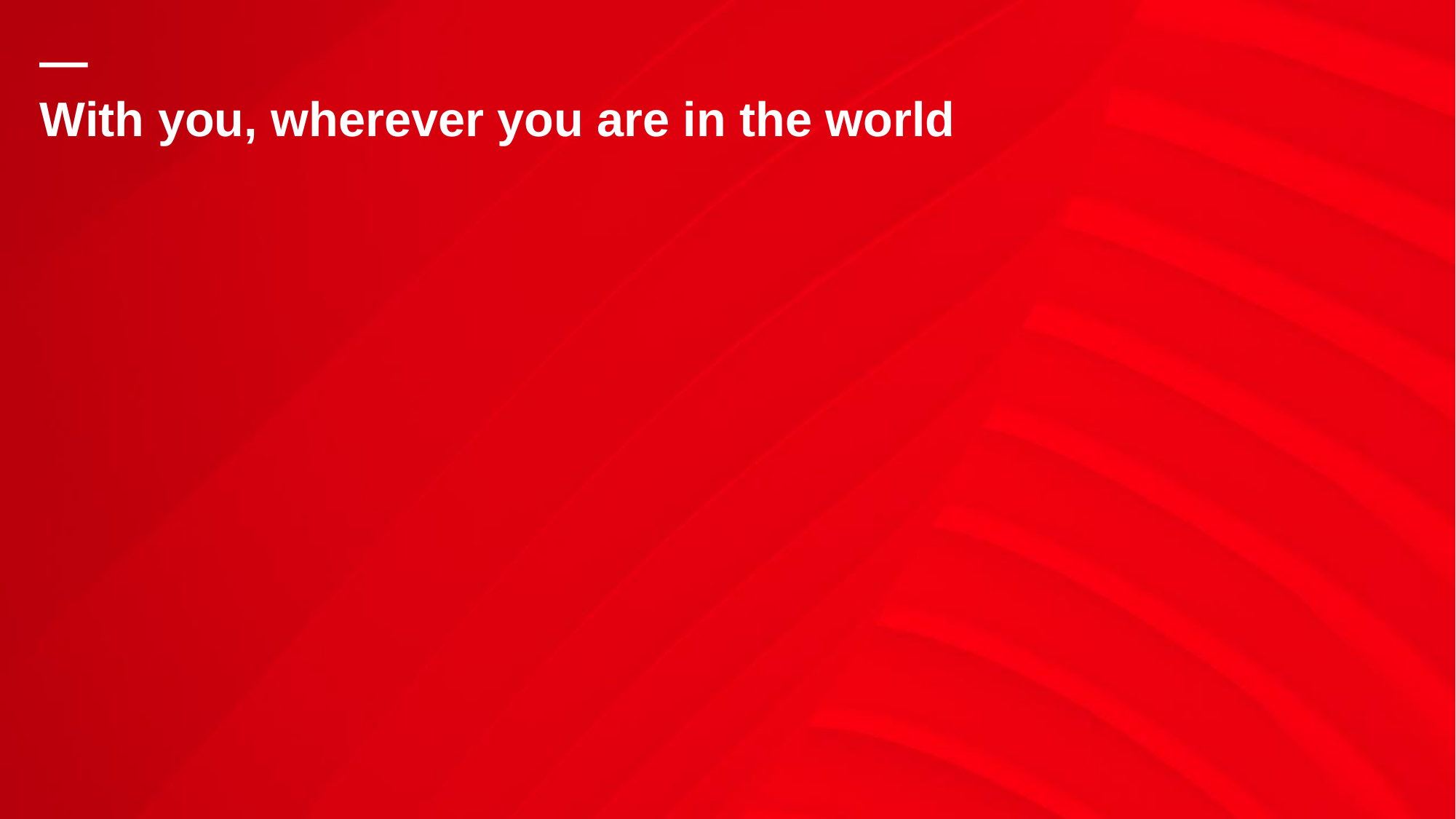

# With you, wherever you are in the world